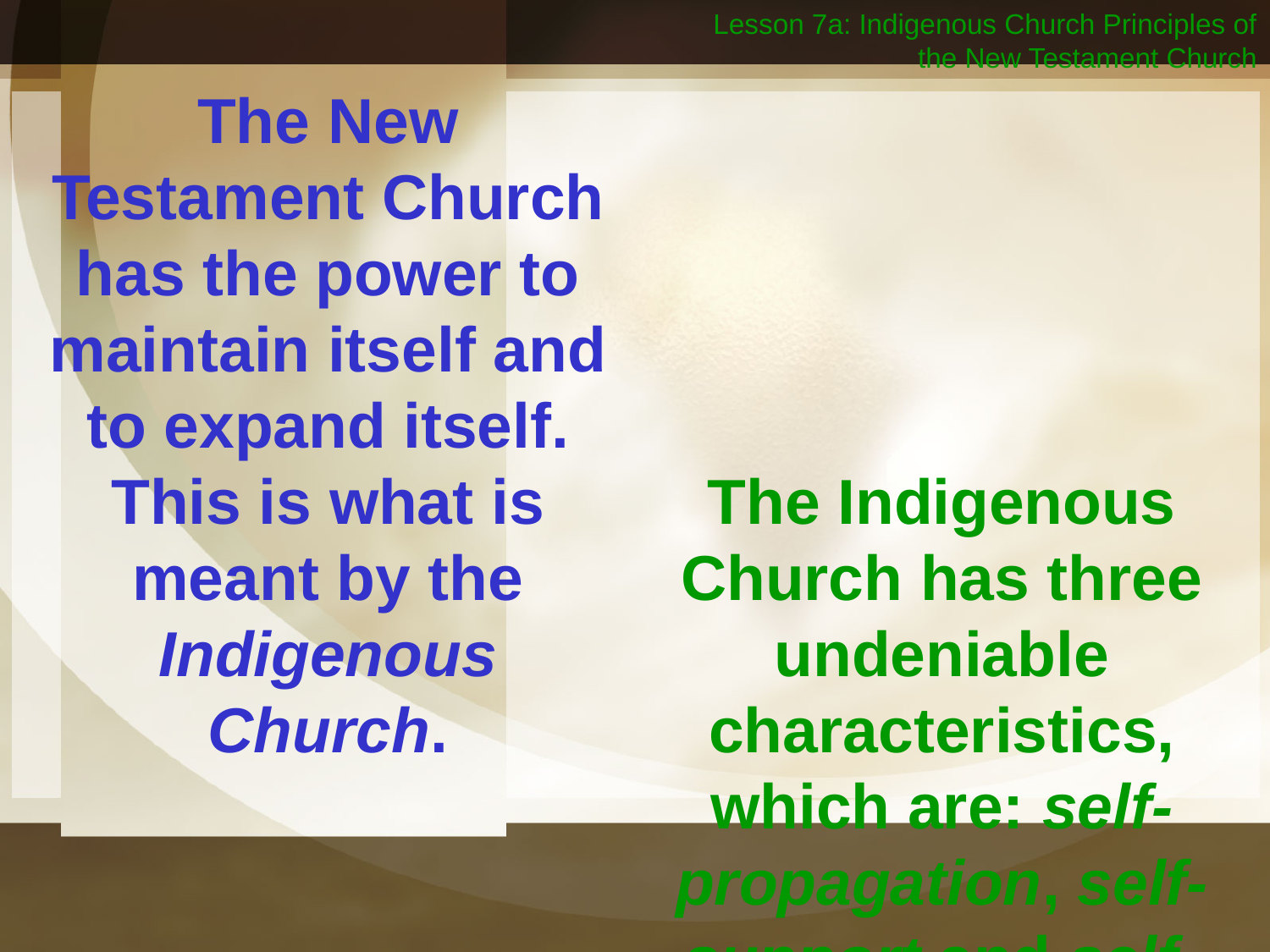

Lesson 7a: Indigenous Church Principles of the New Testament Church
The New Testament Church has the power to maintain itself and to expand itself. This is what is meant by the Indigenous Church.
The Indigenous Church has three undeniable characteristics, which are: self-propagation, self-support and self-government.